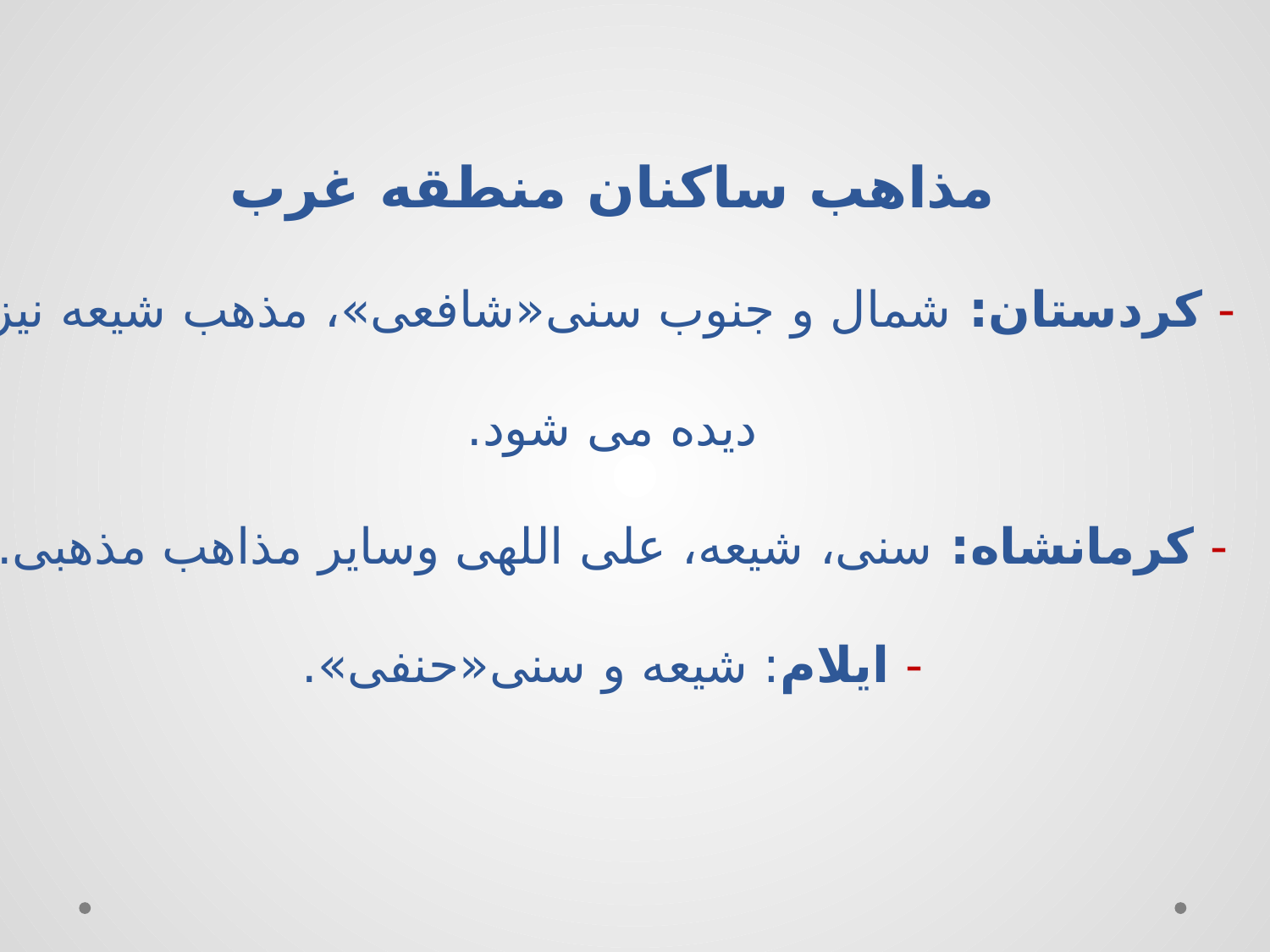

# مذاهب ساکنان منطقه غرب - کردستان: شمال و جنوب سنی«شافعی»، مذهب شیعه نیز دیده می شود. - کرمانشاه: سنی، شیعه، علی اللهی وسایر مذاهب مذهبی. - ایلام: شیعه و سنی«حنفی».